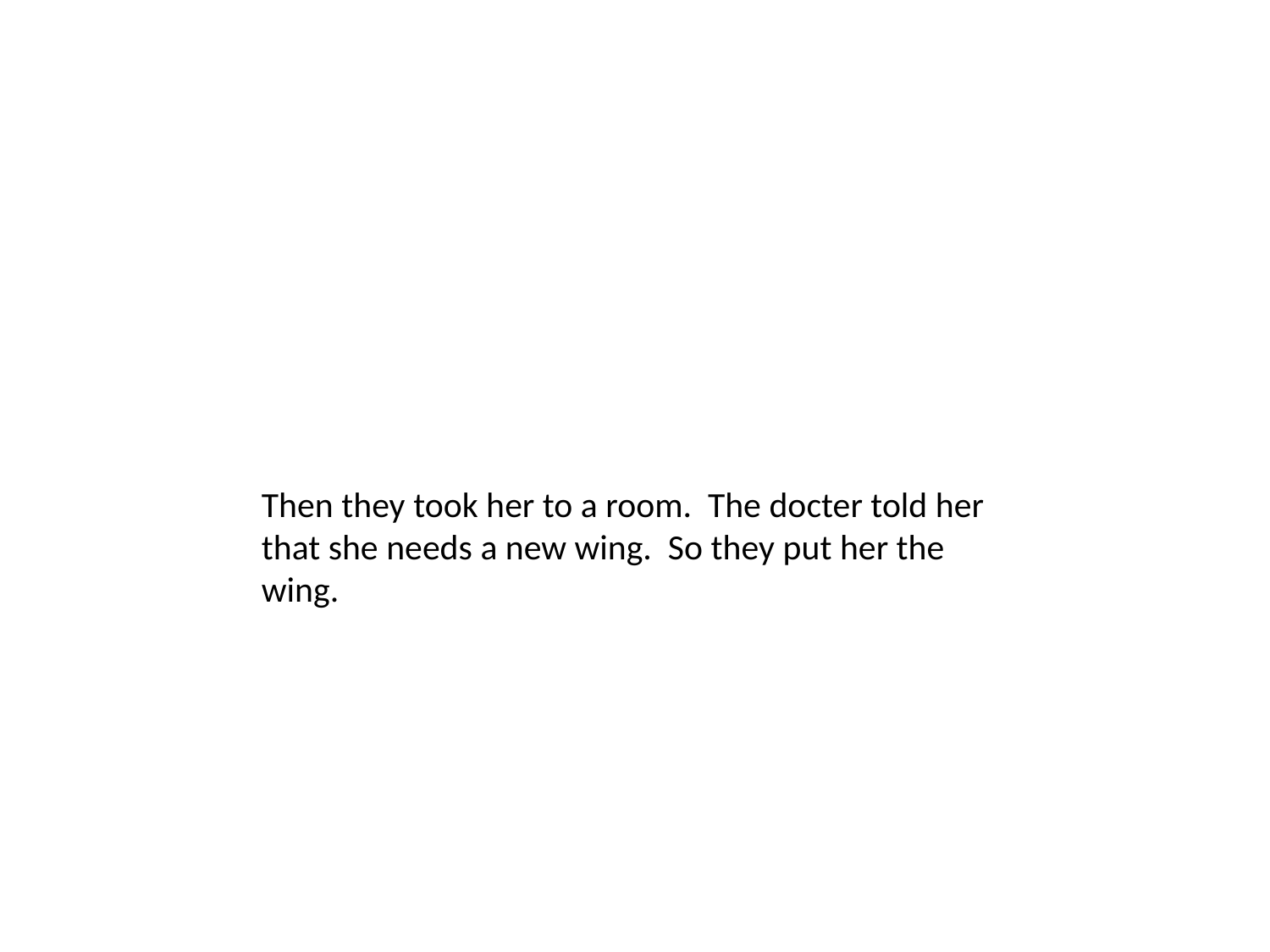

Then they took her to a room.  The docter told her that she needs a new wing.  So they put her the wing.